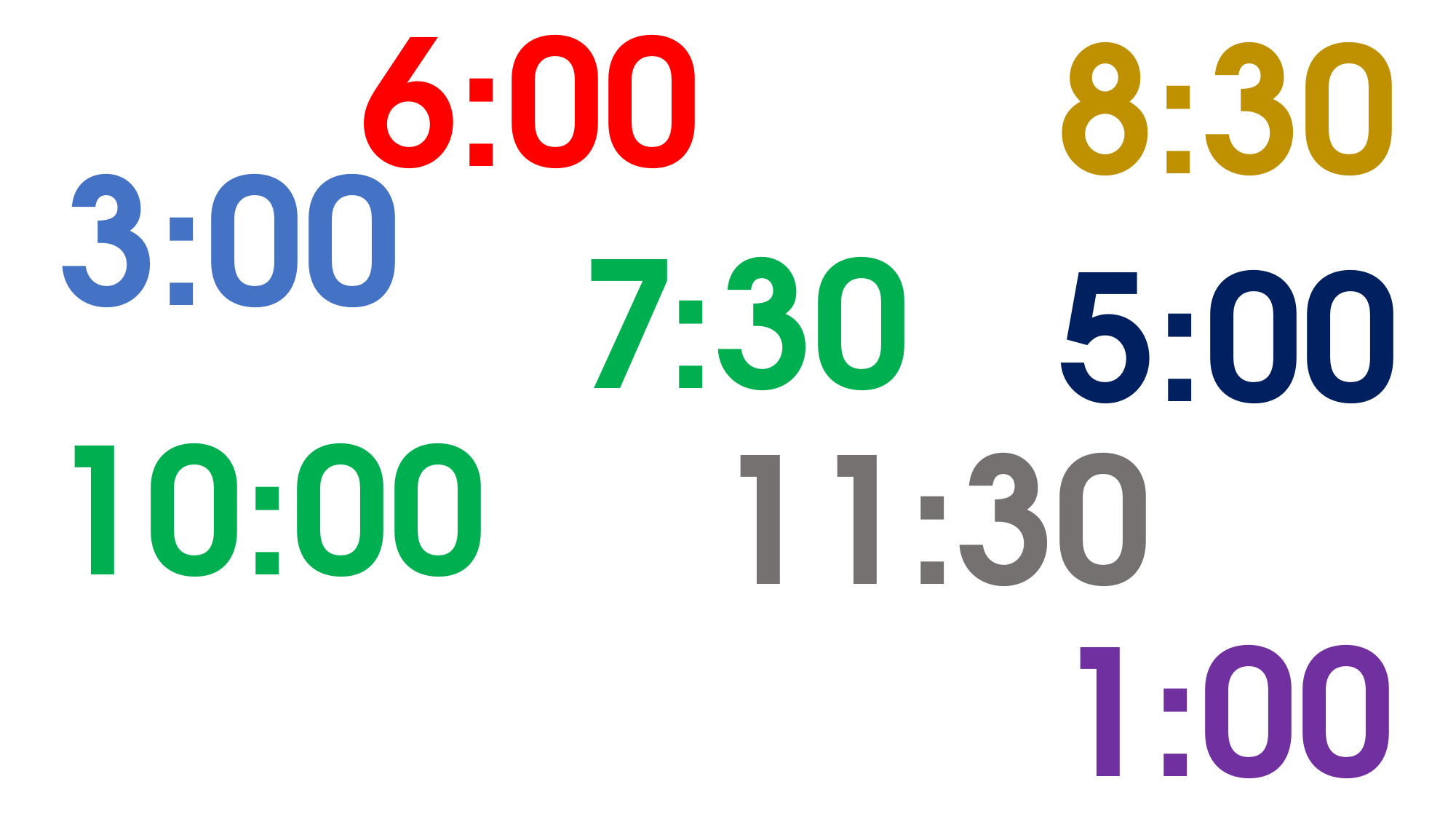

6:00
8:30
3:00
7:30
5:00
10:00
11:30
 1:00